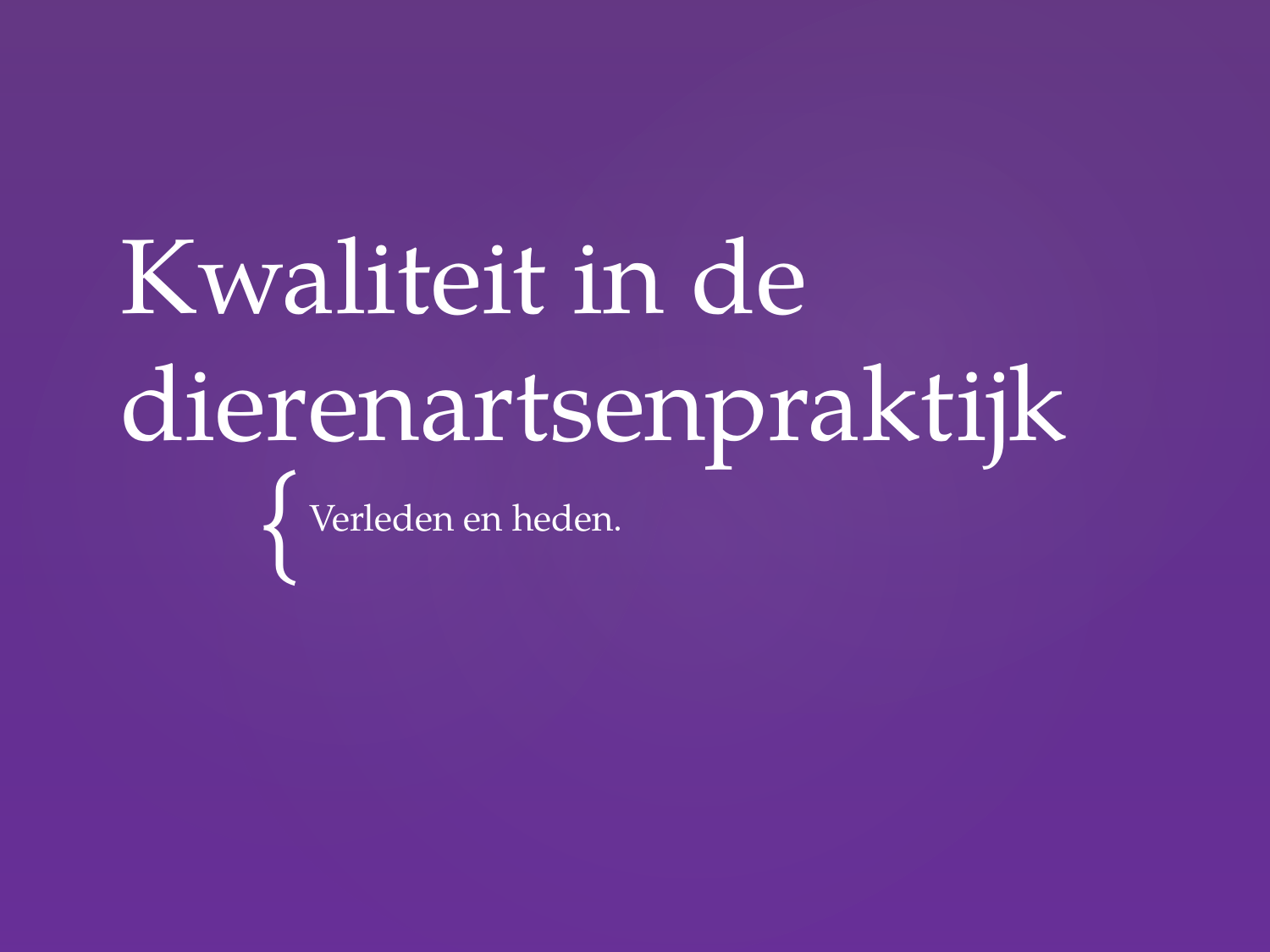

# Kwaliteit in de dierenartsenpraktijk
Verleden en heden.